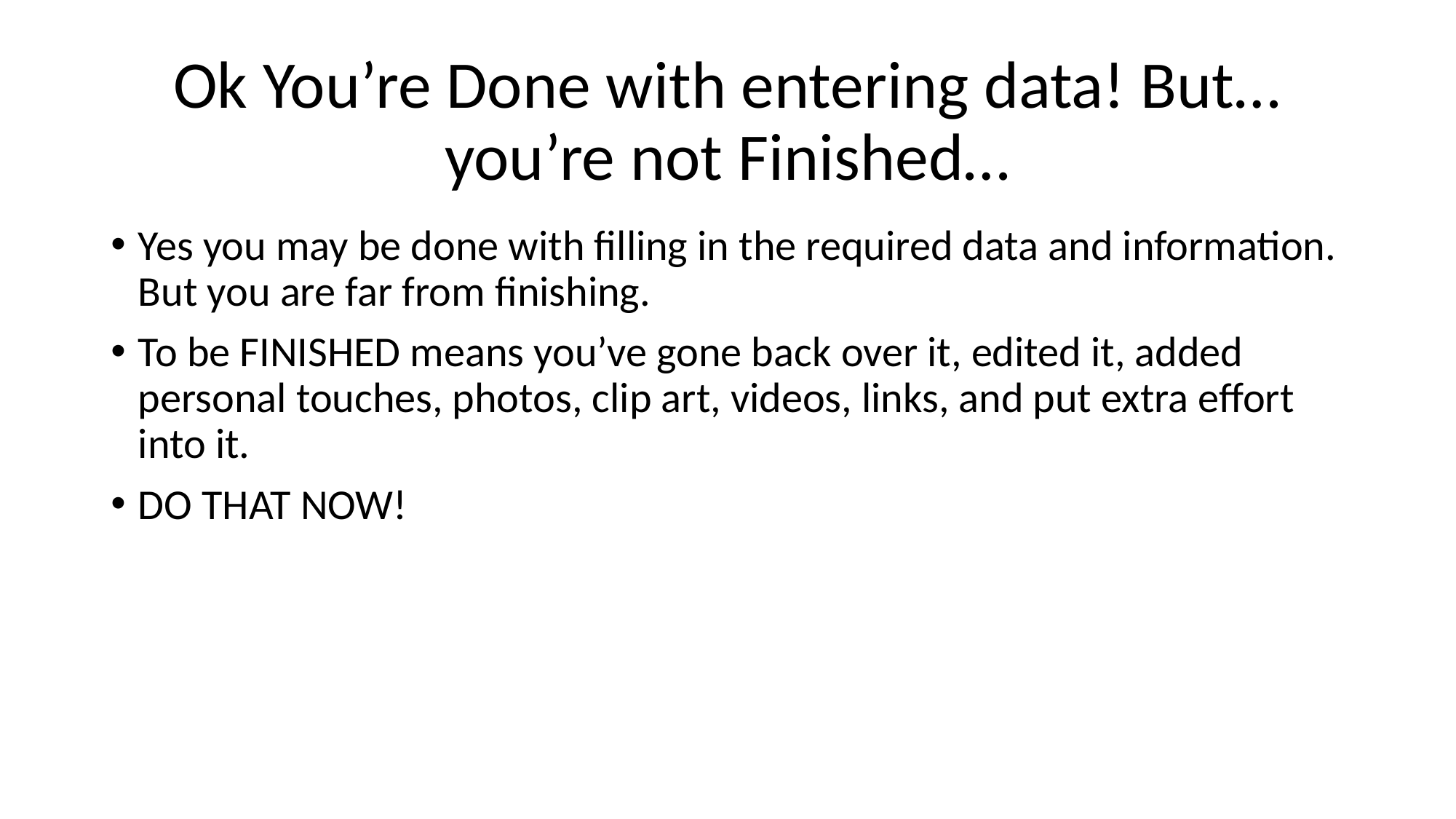

# Ok You’re Done with entering data! But…you’re not Finished…
Yes you may be done with filling in the required data and information. But you are far from finishing.
To be FINISHED means you’ve gone back over it, edited it, added personal touches, photos, clip art, videos, links, and put extra effort into it.
DO THAT NOW!